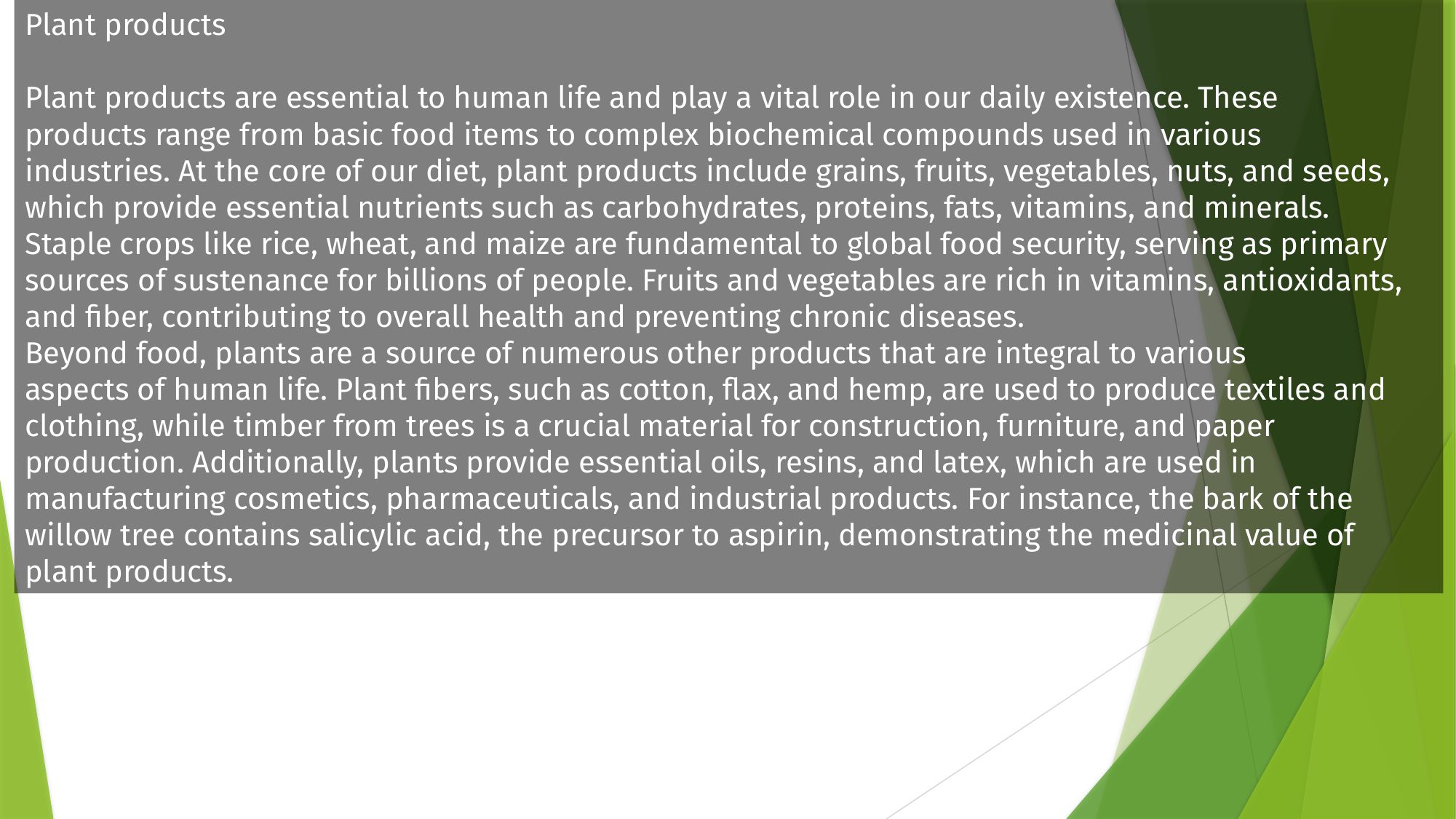

Plant products

Plant products are essential to human life and play a vital role in our daily existence. These
products range from basic food items to complex biochemical compounds used in various
industries. At the core of our diet, plant products include grains, fruits, vegetables, nuts, and seeds,
which provide essential nutrients such as carbohydrates, proteins, fats, vitamins, and minerals.
Staple crops like rice, wheat, and maize are fundamental to global food security, serving as primary
sources of sustenance for billions of people. Fruits and vegetables are rich in vitamins, antioxidants,
and fiber, contributing to overall health and preventing chronic diseases.
Beyond food, plants are a source of numerous other products that are integral to various
aspects of human life. Plant fibers, such as cotton, flax, and hemp, are used to produce textiles and
clothing, while timber from trees is a crucial material for construction, furniture, and paper
production. Additionally, plants provide essential oils, resins, and latex, which are used in
manufacturing cosmetics, pharmaceuticals, and industrial products. For instance, the bark of the
willow tree contains salicylic acid, the precursor to aspirin, demonstrating the medicinal value of
plant products.